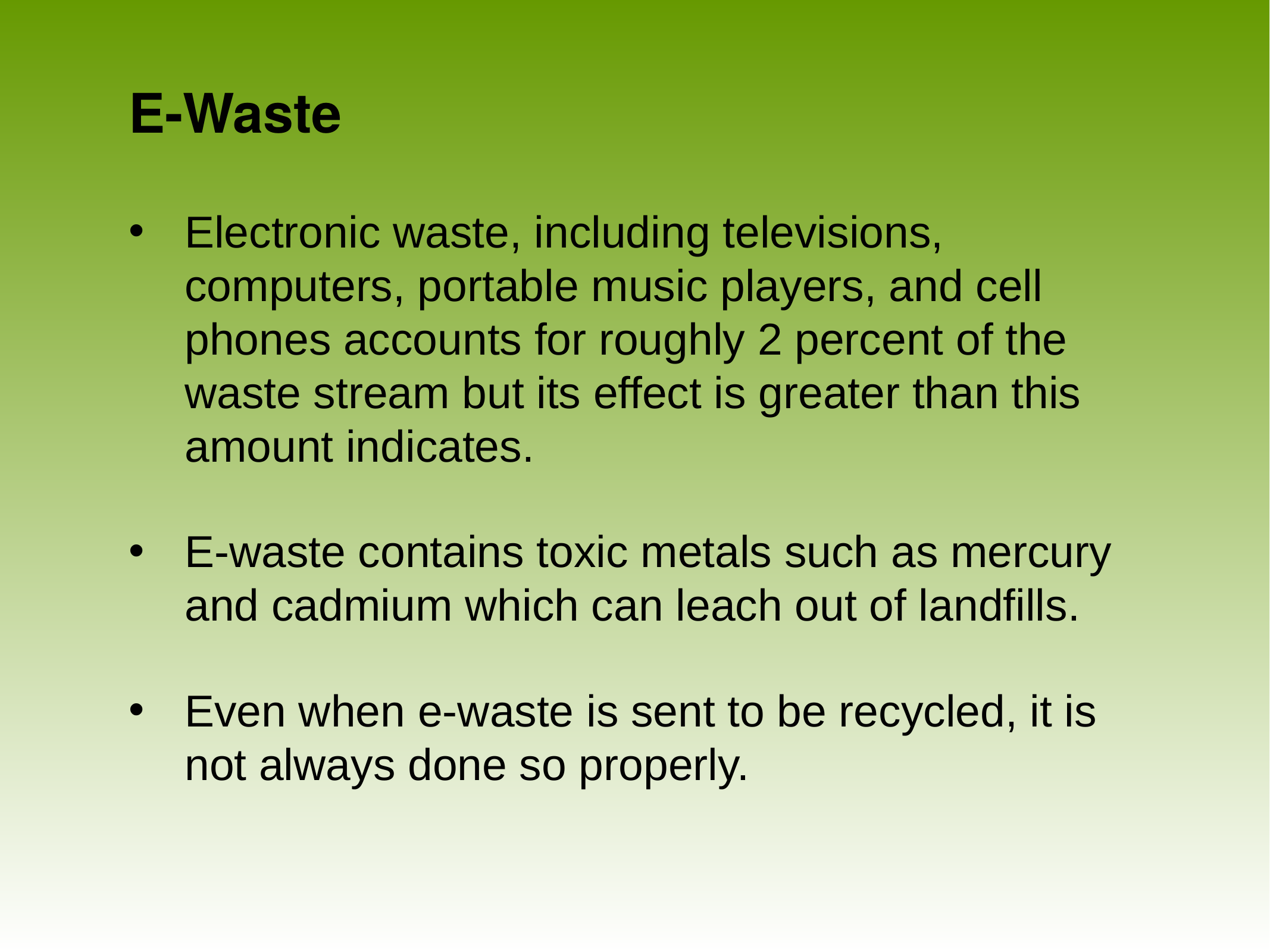

# E-Waste
Electronic waste, including televisions, computers, portable music players, and cell phones accounts for roughly 2 percent of the waste stream but its effect is greater than this amount indicates.
E-waste contains toxic metals such as mercury and cadmium which can leach out of landfills.
Even when e-waste is sent to be recycled, it is not always done so properly.